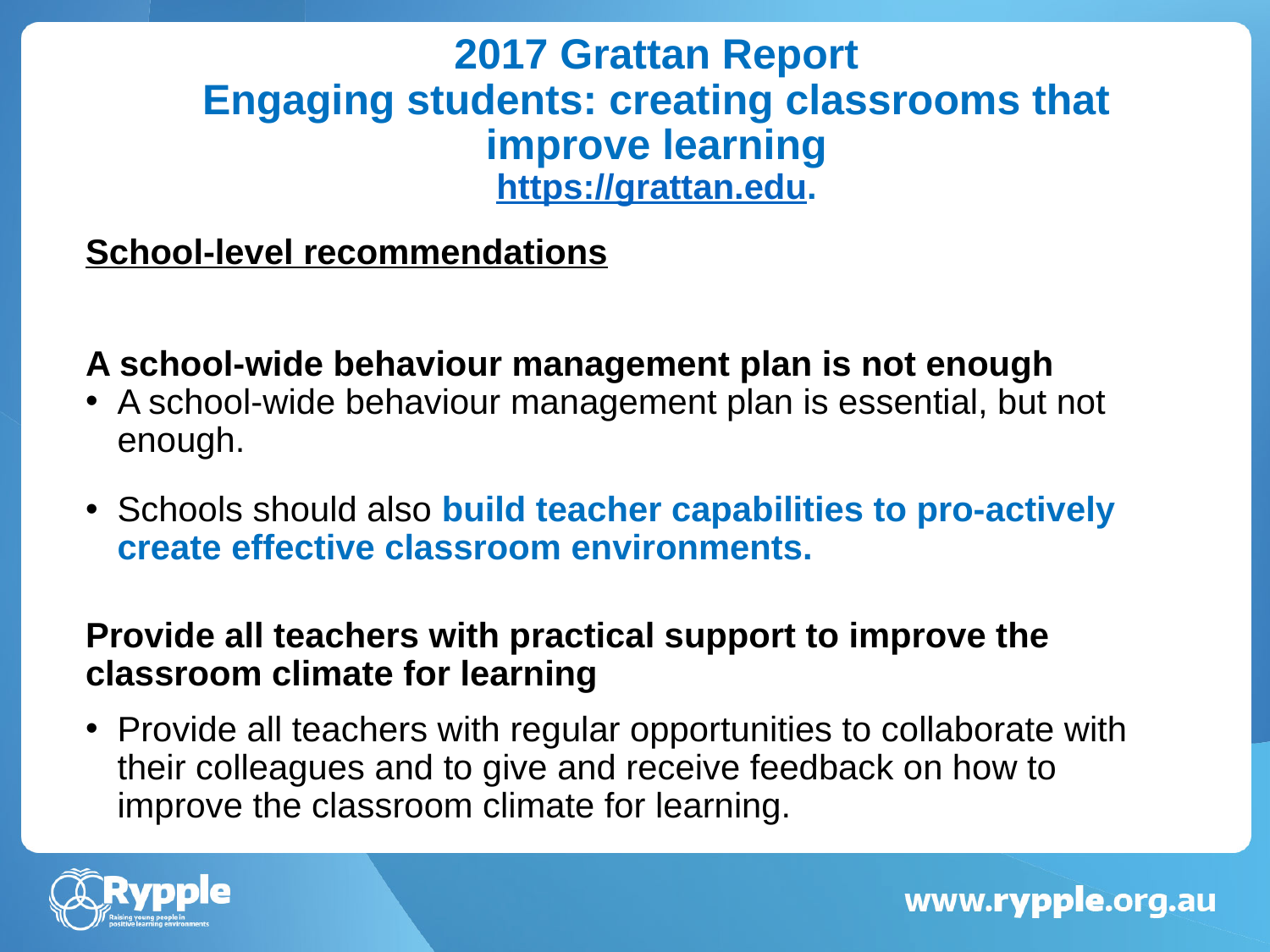

# 2017 Grattan Report Engaging students: creating classrooms that improve learning https://grattan.edu.
School-level recommendations

A school-wide behaviour management plan is not enough
A school-wide behaviour management plan is essential, but not enough.
Schools should also build teacher capabilities to pro-actively create effective classroom environments.
Provide all teachers with practical support to improve the classroom climate for learning
Provide all teachers with regular opportunities to collaborate with their colleagues and to give and receive feedback on how to improve the classroom climate for learning.